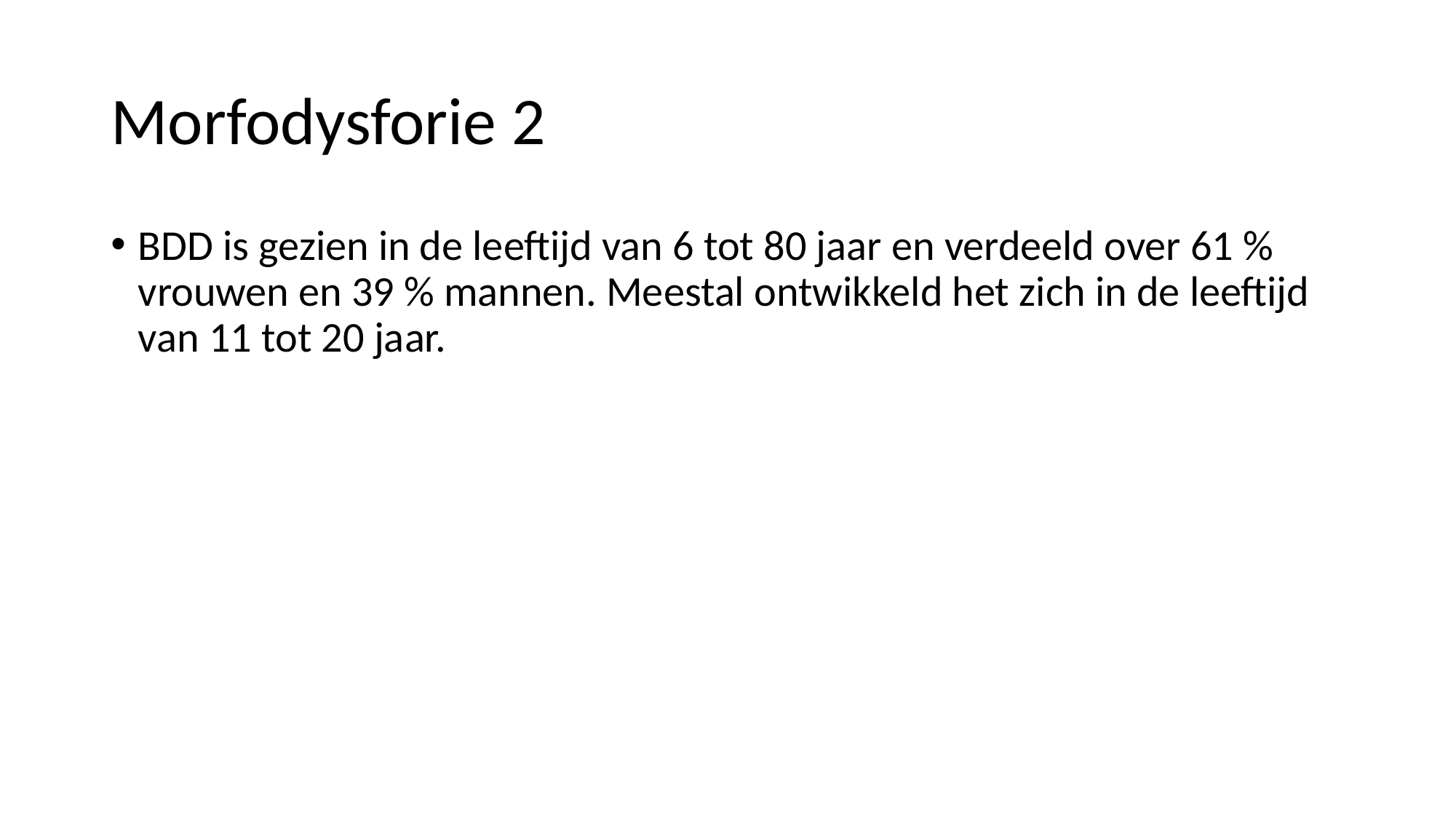

# Morfodysforie 2
BDD is gezien in de leeftijd van 6 tot 80 jaar en verdeeld over 61 % vrouwen en 39 % mannen. Meestal ontwikkeld het zich in de leeftijd van 11 tot 20 jaar.